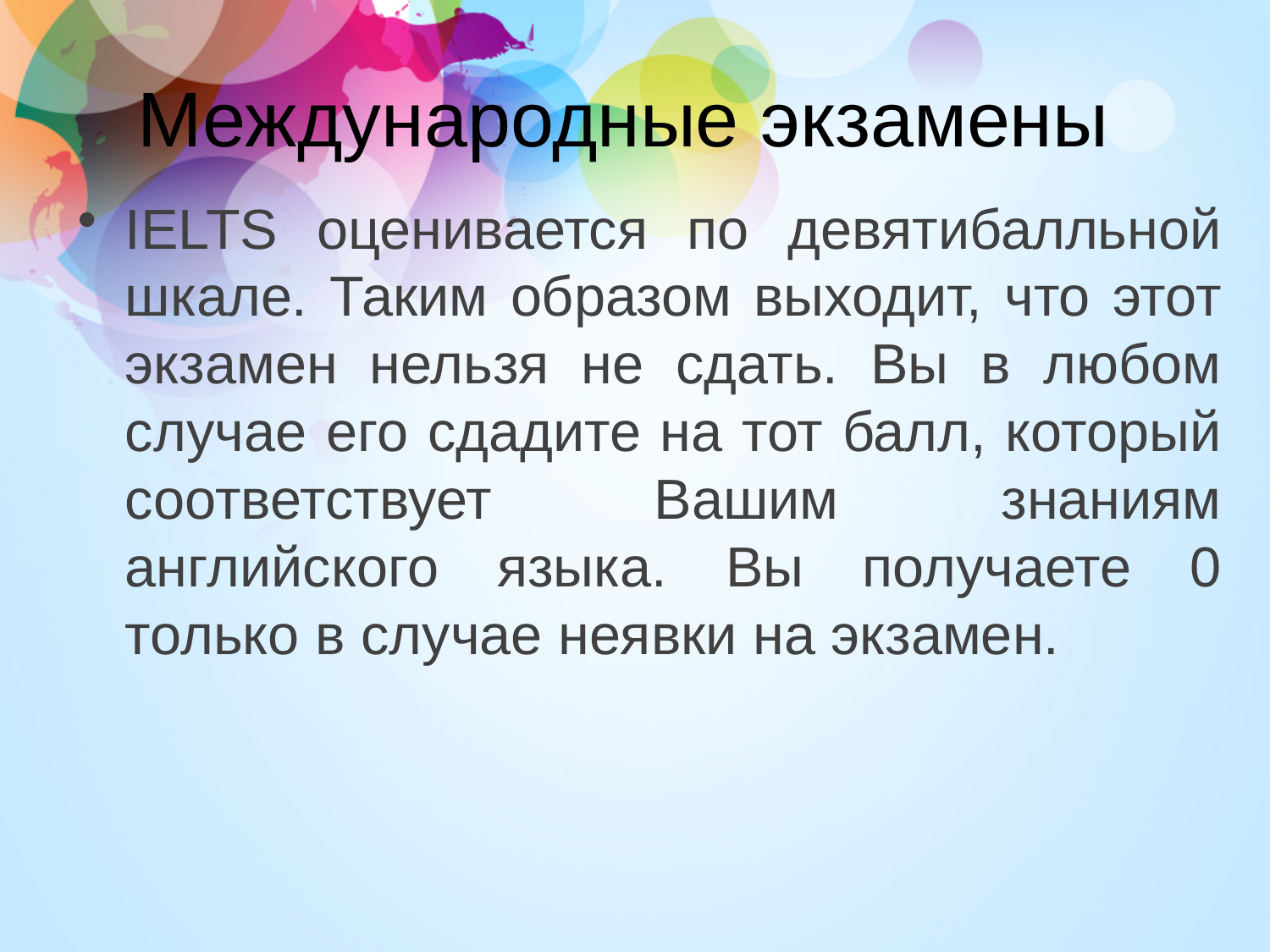

# Международные экзамены
IELTS оценивается по девятибалльной шкале. Таким образом выходит, что этот экзамен нельзя не сдать. Вы в любом случае его сдадите на тот балл, который соответствует Вашим знаниям английского языка. Вы получаете 0 только в случае неявки на экзамен.